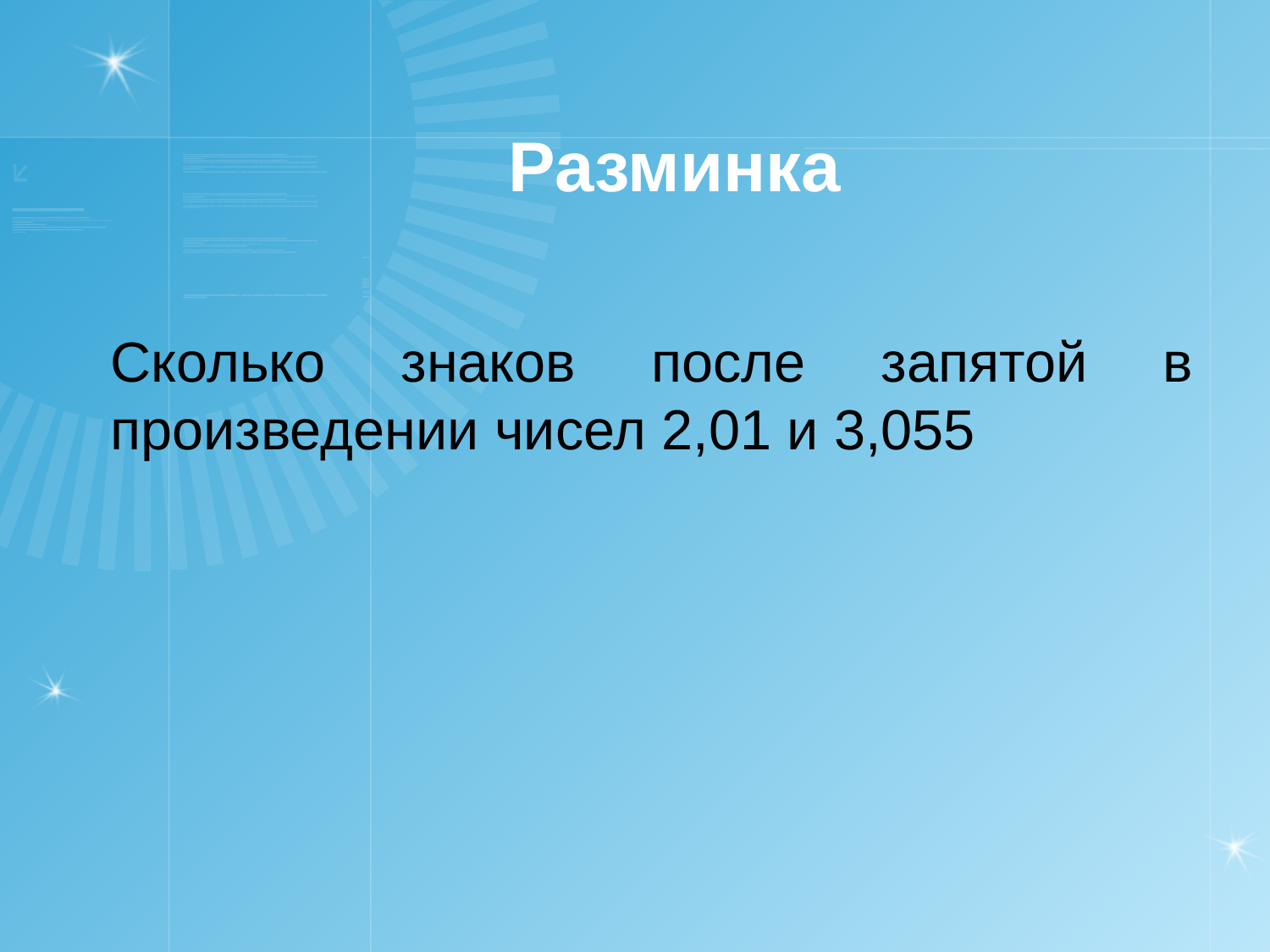

# Разминка
Сколько знаков после запятой в произведении чисел 2,01 и 3,055